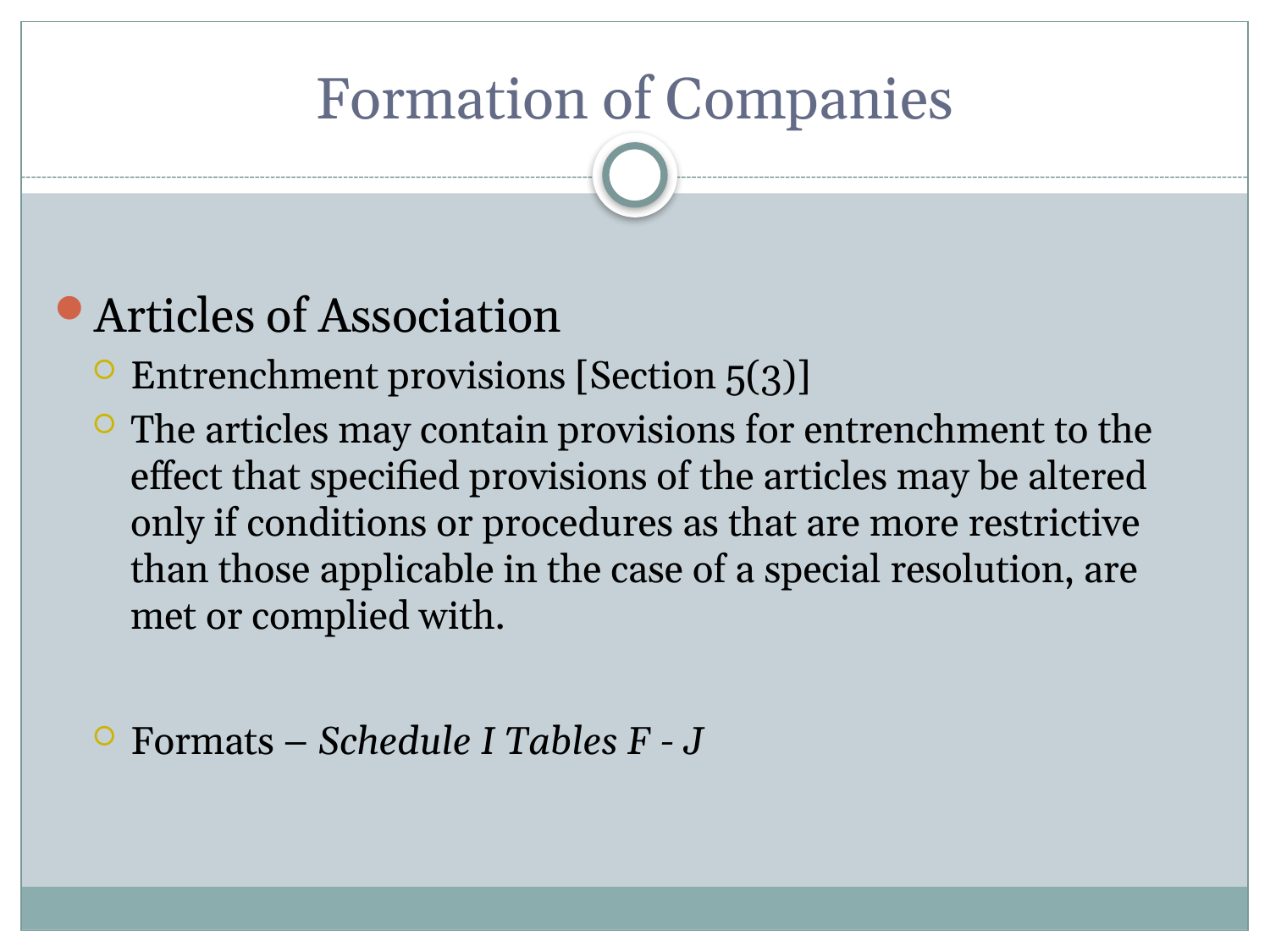

# Formation of Companies

Articles of Association
Entrenchment provisions [Section 5(3)]
The articles may contain provisions for entrenchment to the effect that specified provisions of the articles may be altered only if conditions or procedures as that are more restrictive than those applicable in the case of a special resolution, are met or complied with.

Formats – Schedule I Tables F - J